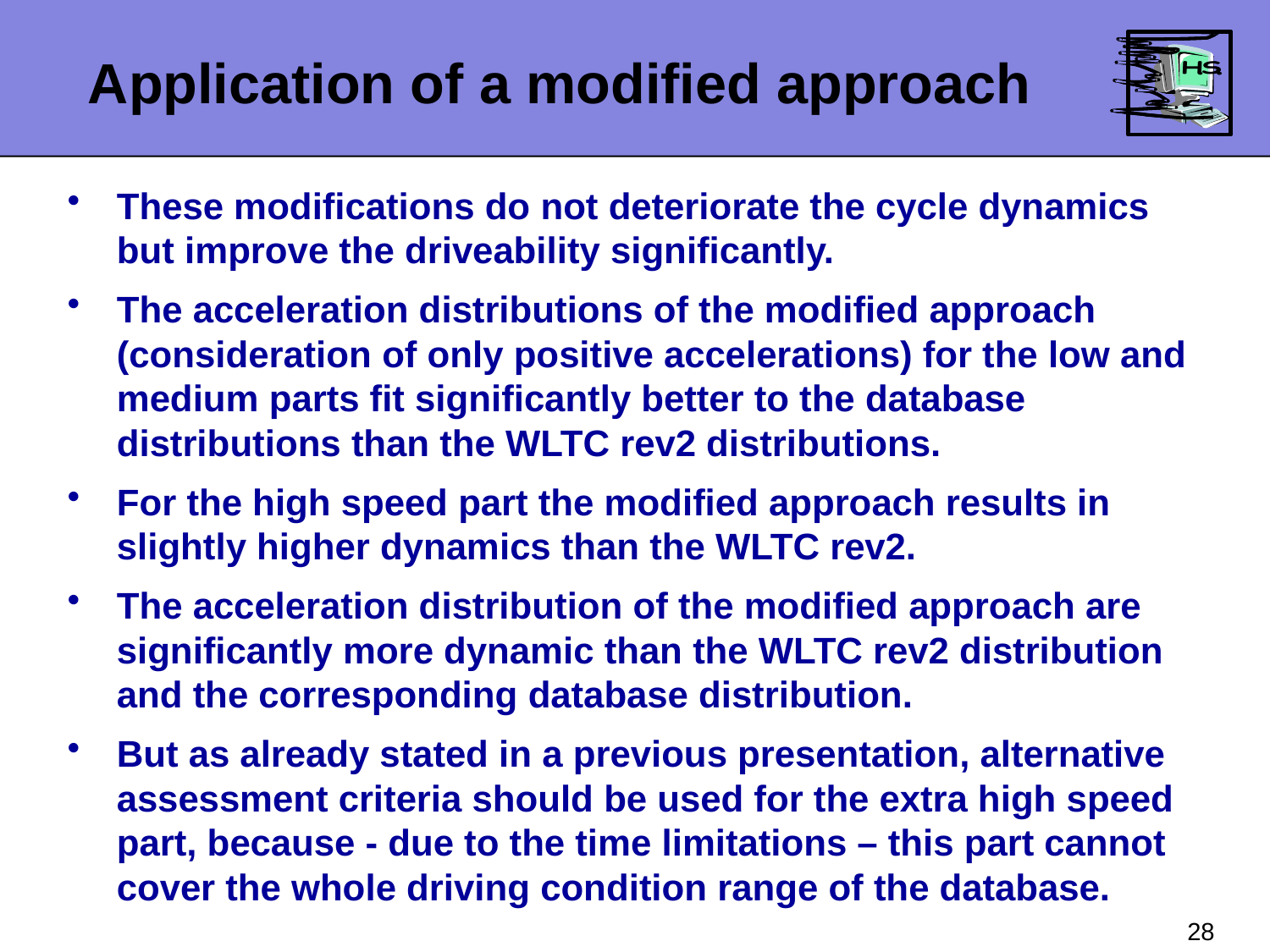

Application of a modified approach
These modifications do not deteriorate the cycle dynamics but improve the driveability significantly.
The acceleration distributions of the modified approach (consideration of only positive accelerations) for the low and medium parts fit significantly better to the database distributions than the WLTC rev2 distributions.
For the high speed part the modified approach results in slightly higher dynamics than the WLTC rev2.
The acceleration distribution of the modified approach are significantly more dynamic than the WLTC rev2 distribution and the corresponding database distribution.
But as already stated in a previous presentation, alternative assessment criteria should be used for the extra high speed part, because - due to the time limitations – this part cannot cover the whole driving condition range of the database.

28